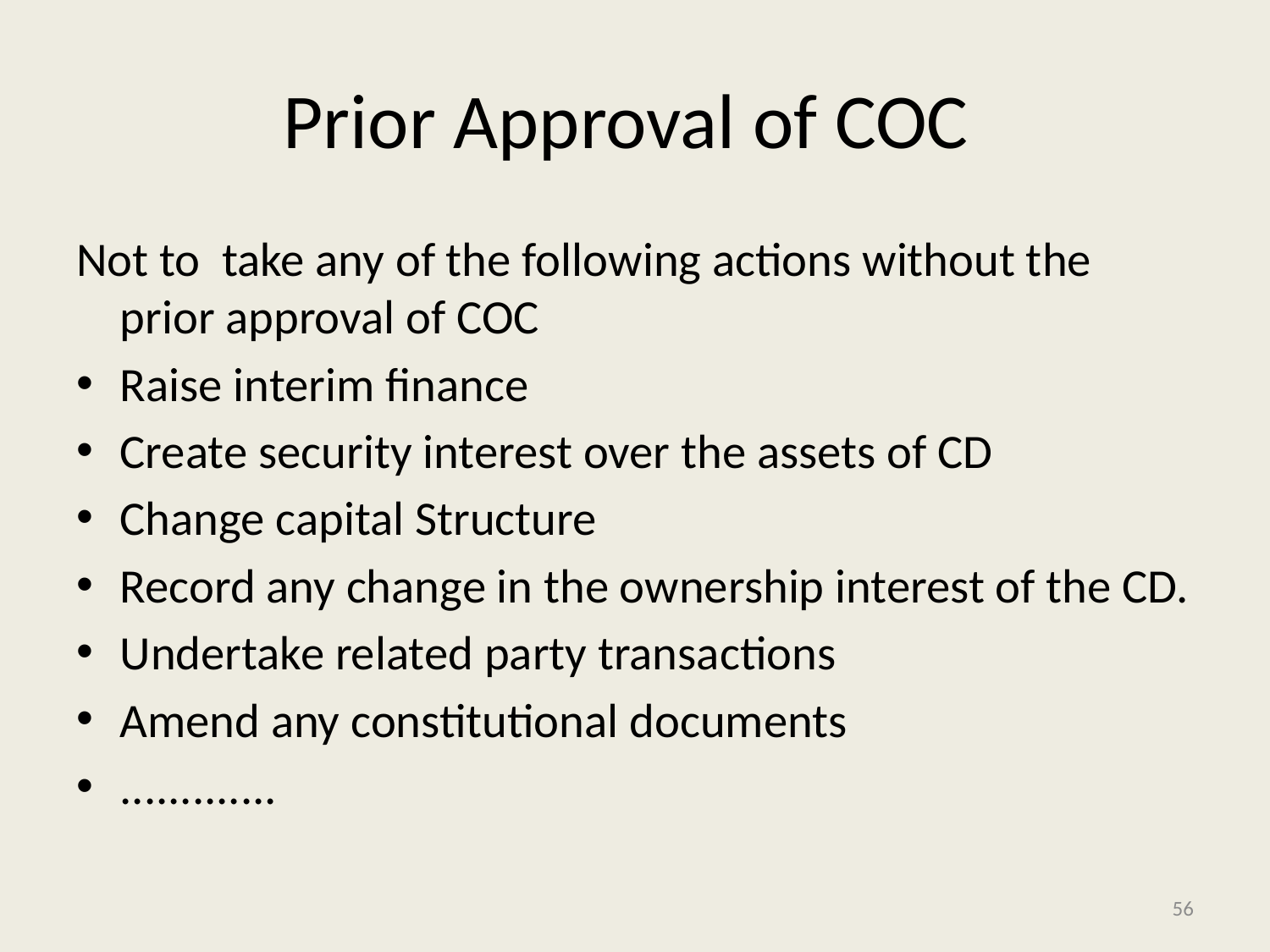

# Prior Approval of COC
Not to  take any of the following actions without the prior approval of COC
Raise interim finance
Create security interest over the assets of CD
Change capital Structure
Record any change in the ownership interest of the CD.
Undertake related party transactions
Amend any constitutional documents
.............
56